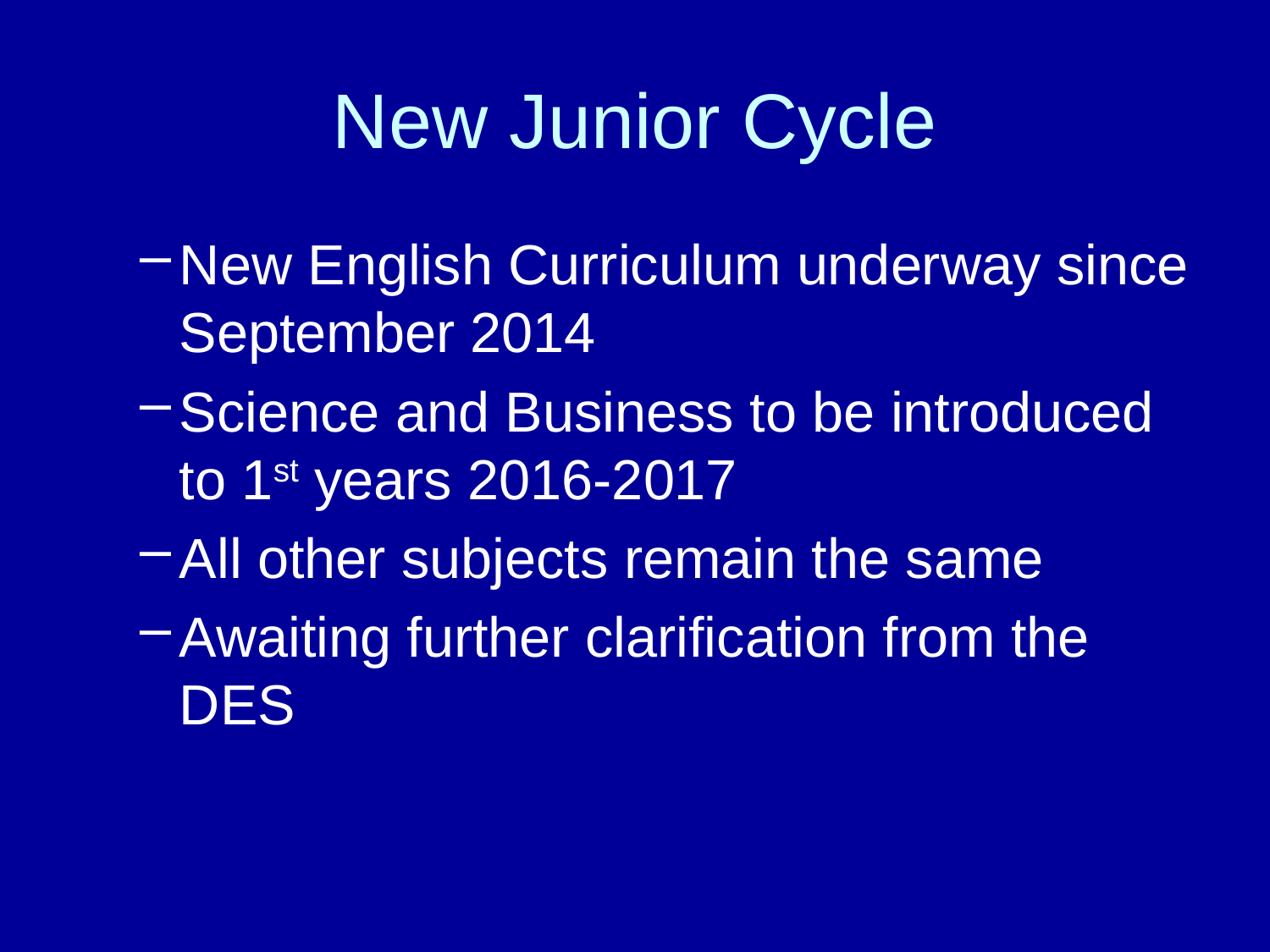

# New Junior Cycle
New English Curriculum underway since September 2014
Science and Business to be introduced to 1st years 2016-2017
All other subjects remain the same
Awaiting further clarification from the DES